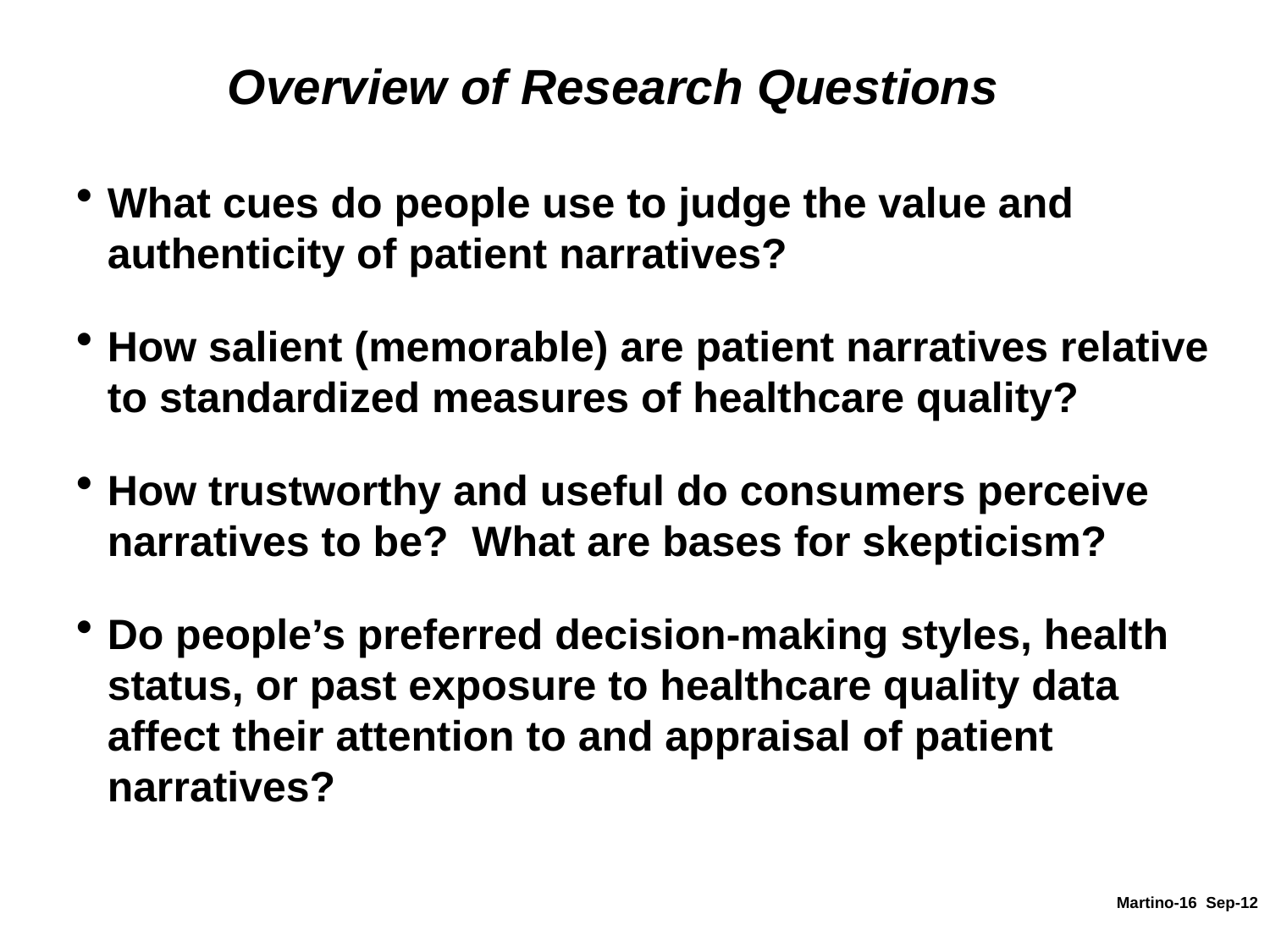

Overview of Research Questions
What cues do people use to judge the value and authenticity of patient narratives?
How salient (memorable) are patient narratives relative to standardized measures of healthcare quality?
How trustworthy and useful do consumers perceive narratives to be?  What are bases for skepticism?
Do people’s preferred decision-making styles, health status, or past exposure to healthcare quality data affect their attention to and appraisal of patient narratives?